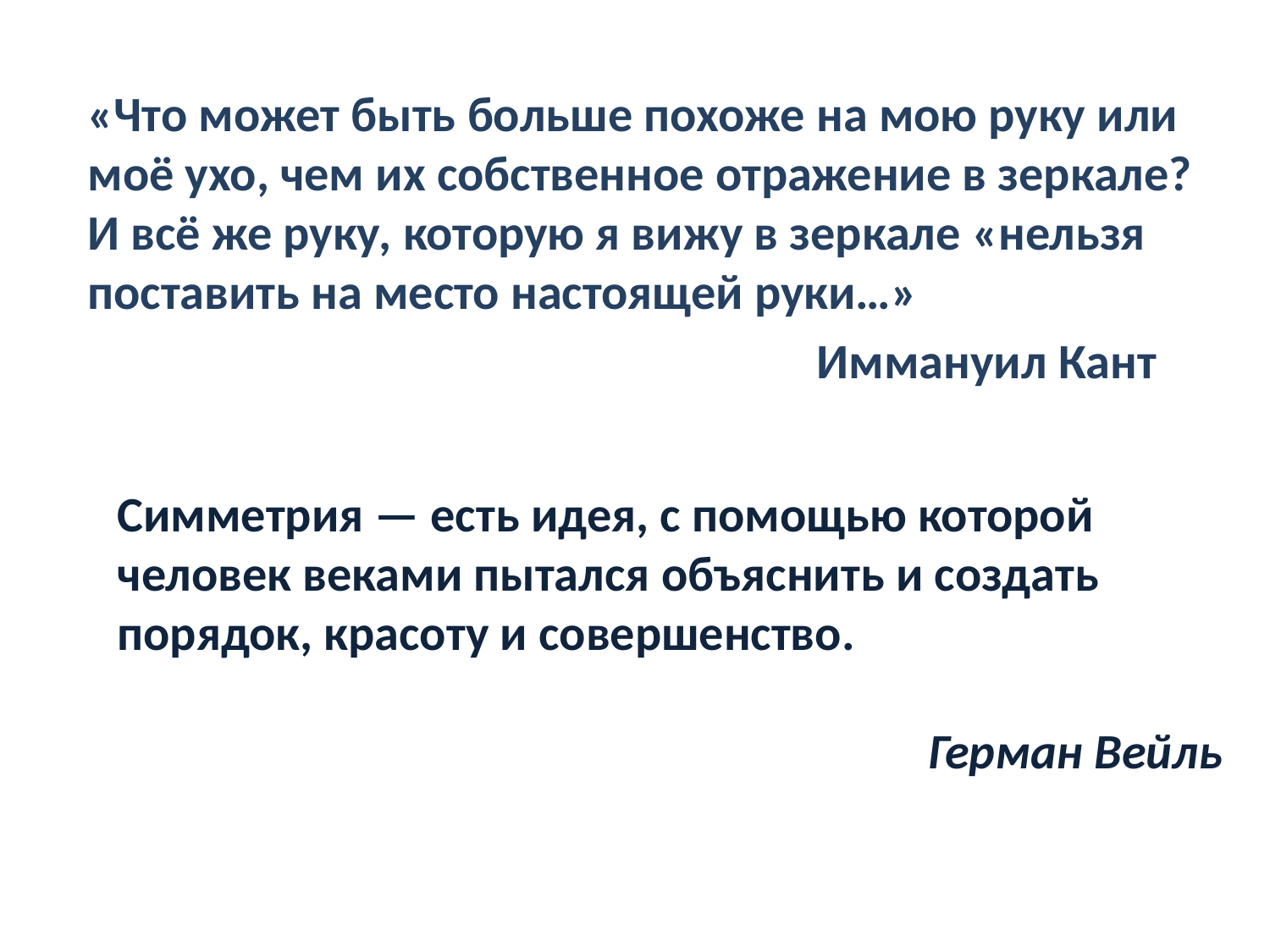

«Что может быть больше похоже на мою руку или моё ухо, чем их собственное отражение в зеркале? И всё же руку, которую я вижу в зеркале «нельзя поставить на место настоящей руки…»
                                                                 Иммануил Кант

Симметрия — есть идея, с помощью которой человек веками пытался объяснить и создать порядок, красоту и совершенство.

Герман Вейль